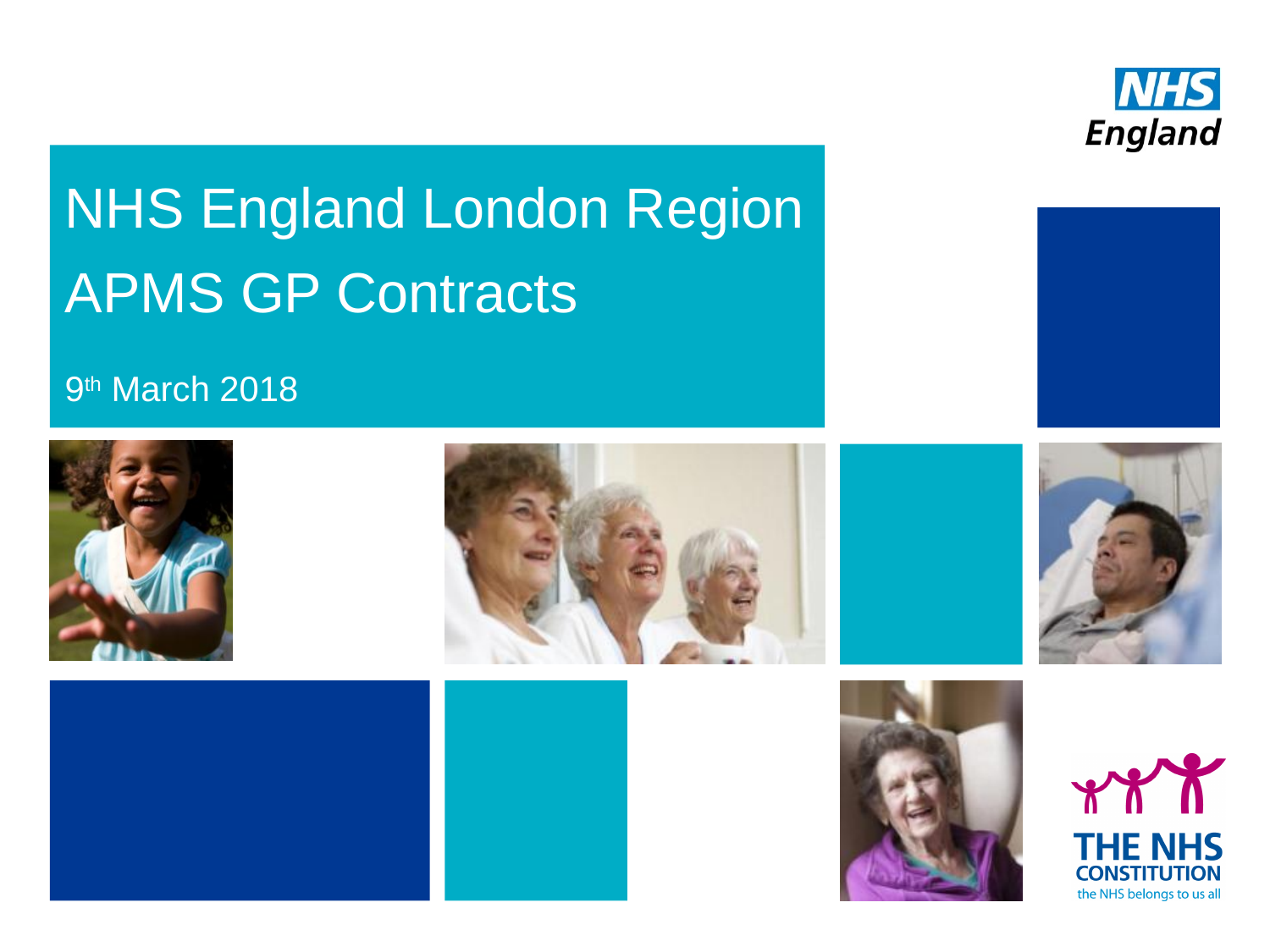

# NHS England London Region APMS GP Contracts 9th March 2018